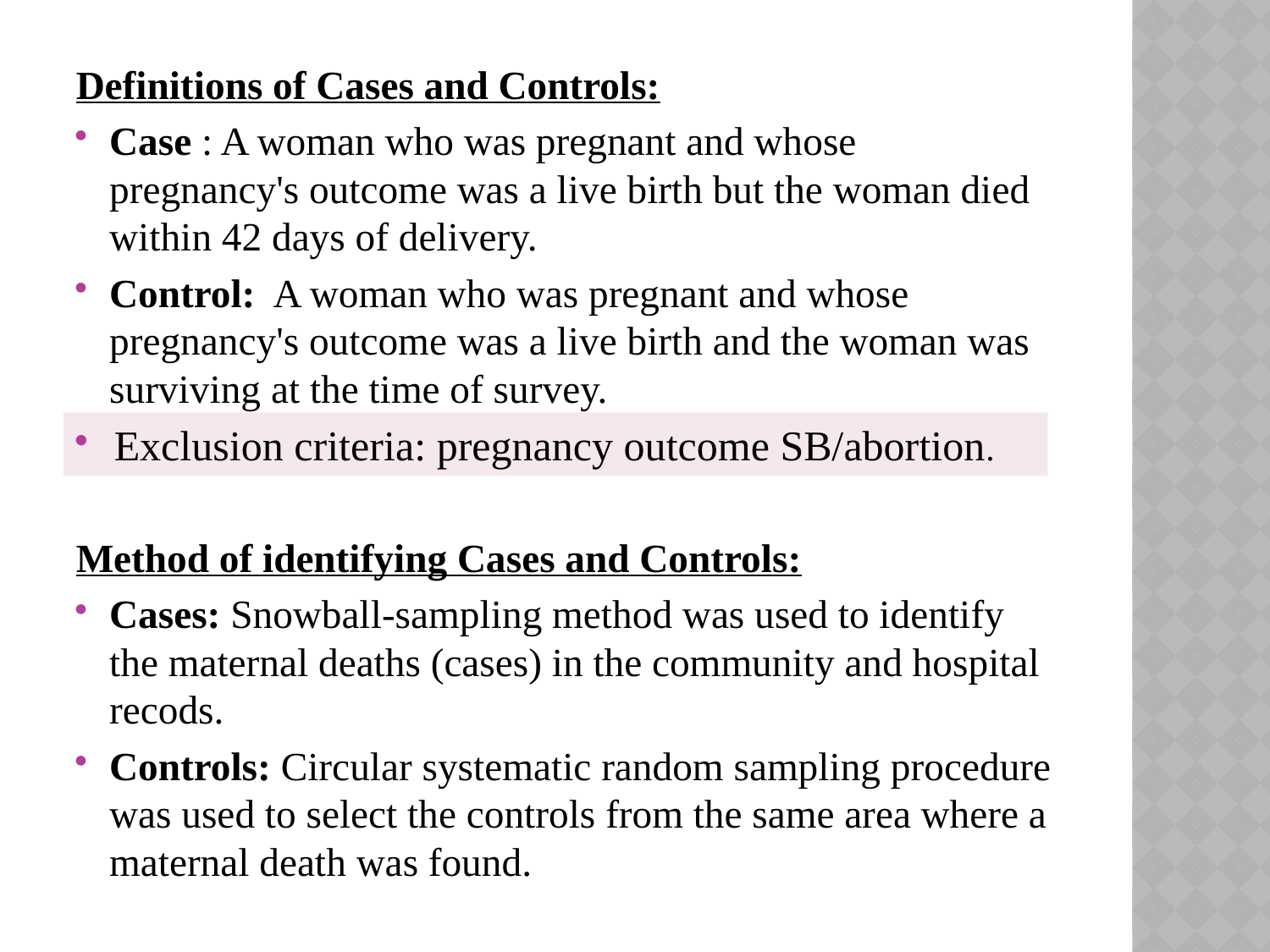

Definitions of Cases and Controls:
Case : A woman who was pregnant and whose pregnancy's outcome was a live birth but the woman died within 42 days of delivery.
Control:  A woman who was pregnant and whose pregnancy's outcome was a live birth and the woman was surviving at the time of survey.

Method of identifying Cases and Controls:
Cases: Snowball-sampling method was used to identify the maternal deaths (cases) in the community and hospital recods.
Controls: Circular systematic random sampling procedure was used to select the controls from the same area where a maternal death was found.
Exclusion criteria: pregnancy outcome SB/abortion.